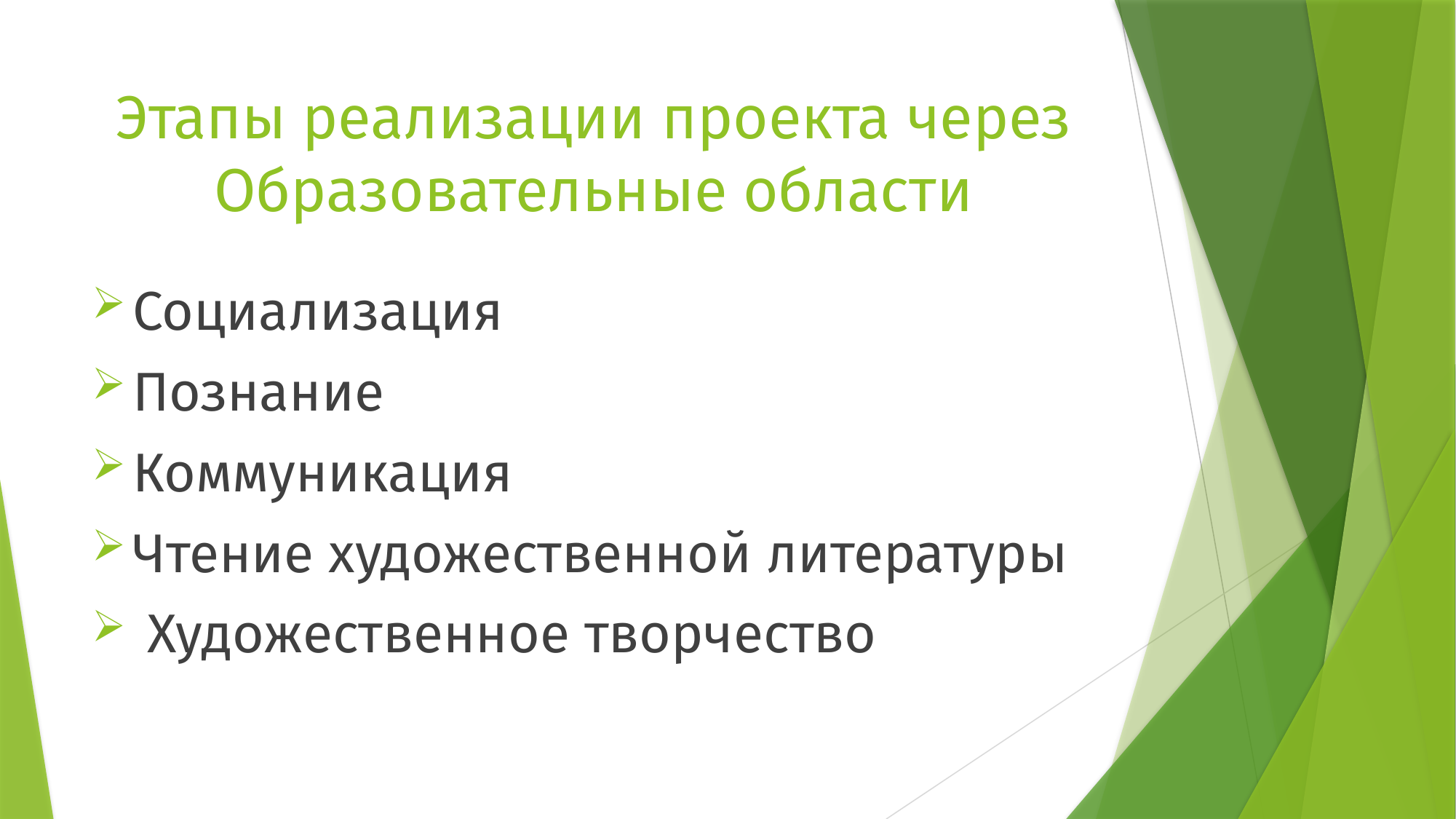

# Этапы реализации проекта через Образовательные области
Социализация
Познание
Коммуникация
Чтение художественной литературы
 Художественное творчество